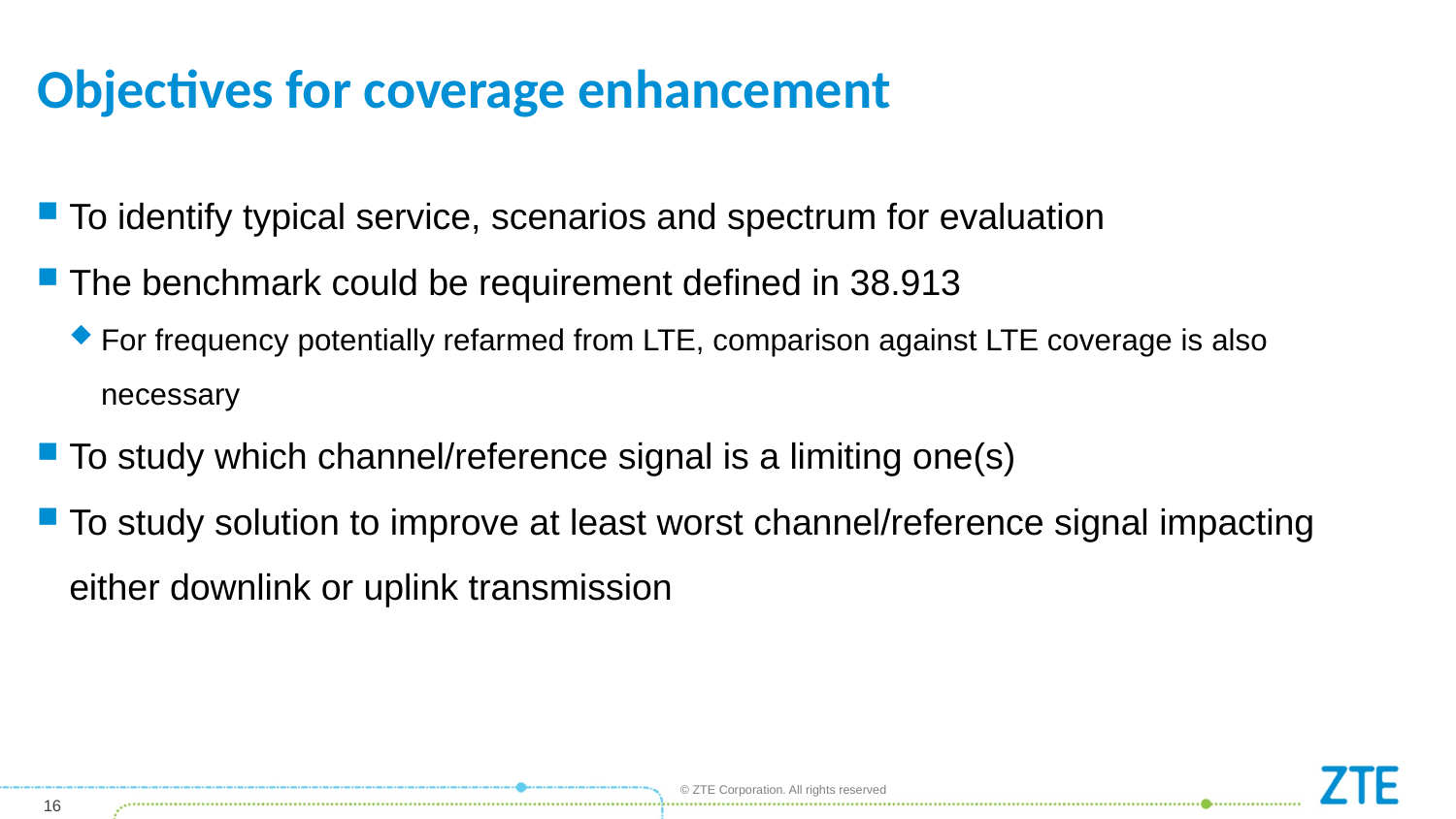

# Objectives for coverage enhancement
To identify typical service, scenarios and spectrum for evaluation
The benchmark could be requirement defined in 38.913
For frequency potentially refarmed from LTE, comparison against LTE coverage is also necessary
To study which channel/reference signal is a limiting one(s)
To study solution to improve at least worst channel/reference signal impacting either downlink or uplink transmission